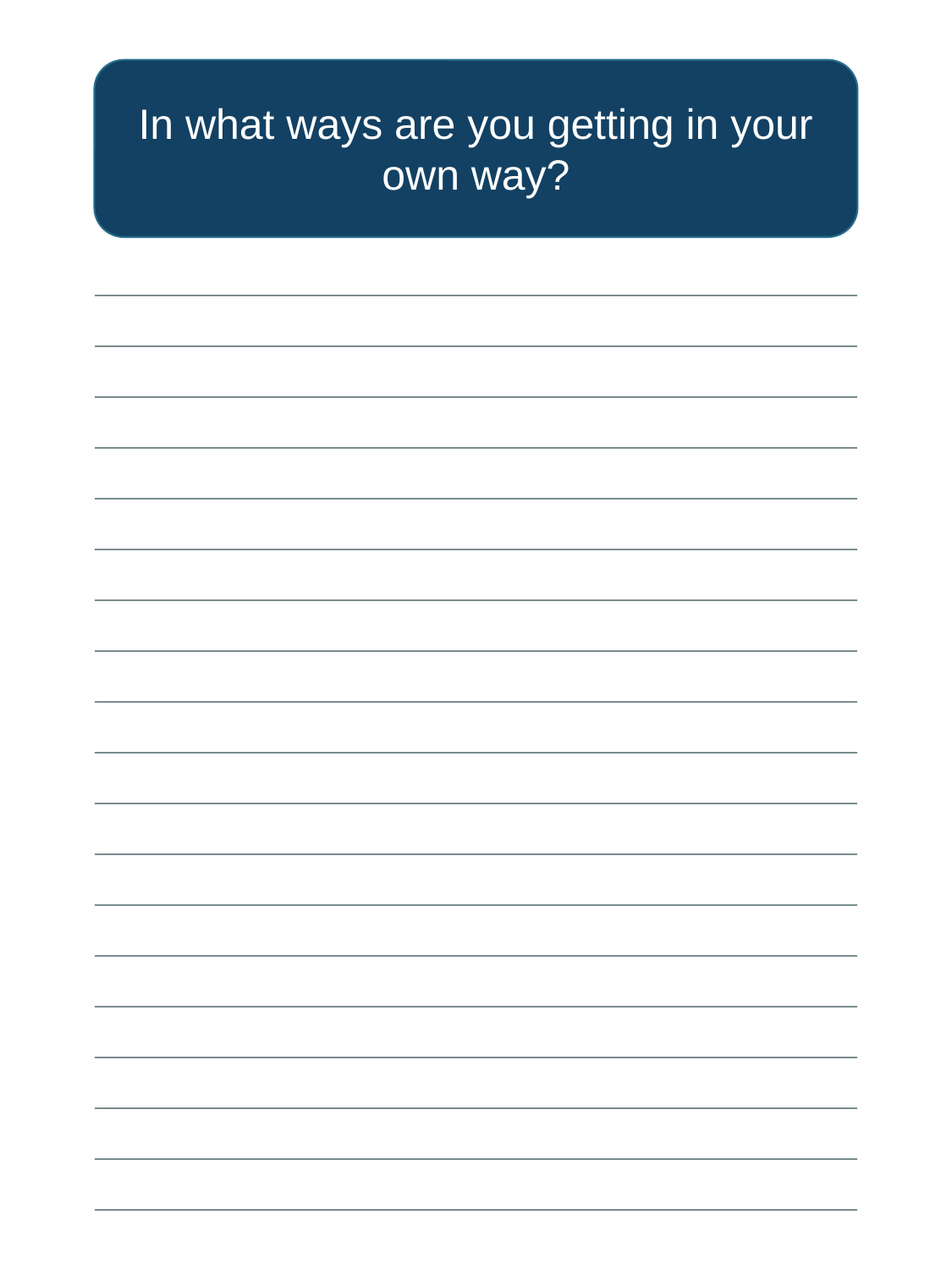

In what ways are you getting in your own way?
|  |
| --- |
|  |
|  |
|  |
|  |
|  |
|  |
|  |
|  |
|  |
|  |
|  |
|  |
|  |
|  |
|  |
|  |
|  |